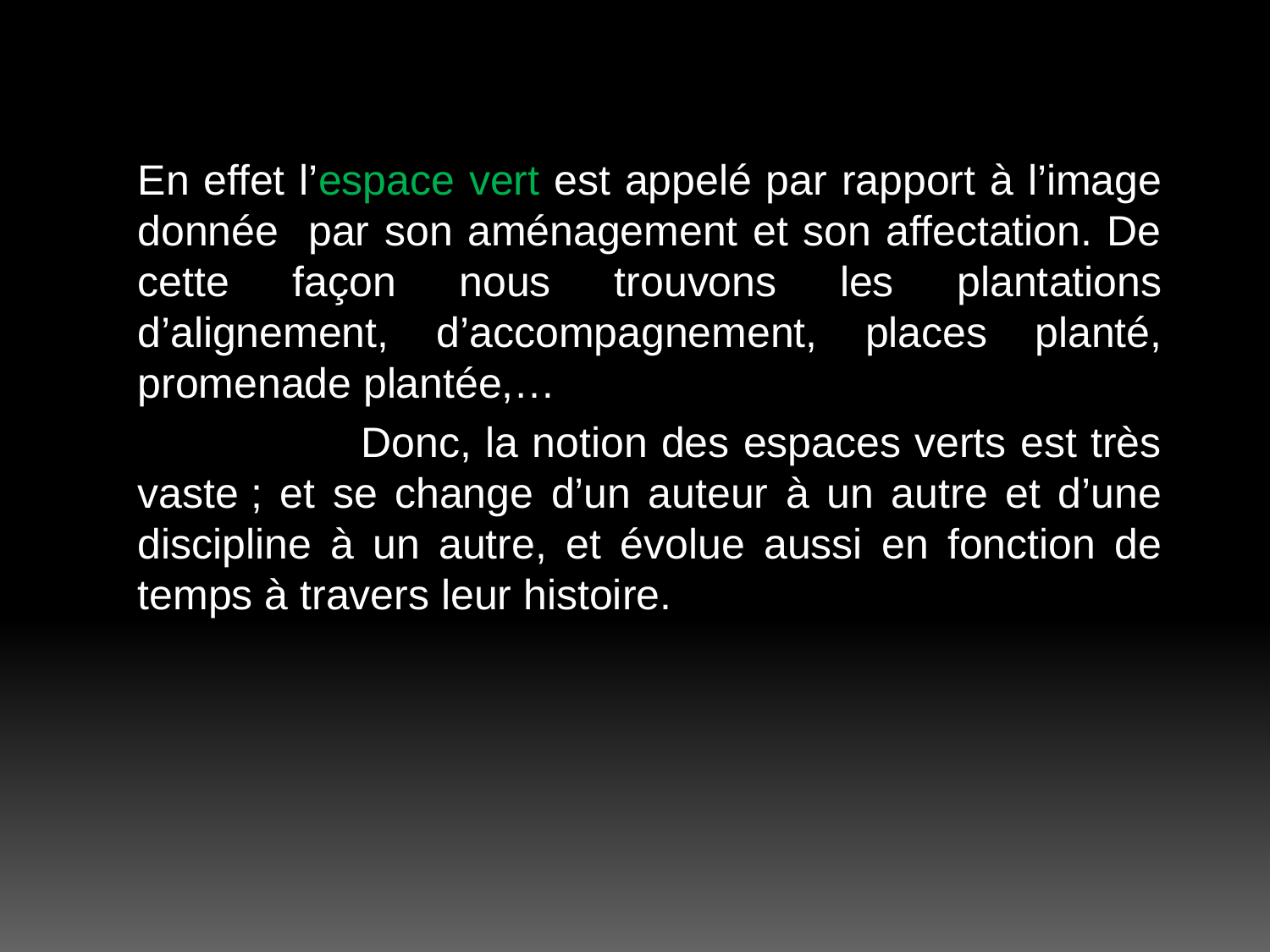

En effet l’espace vert est appelé par rapport à l’image donnée  par son aménagement et son affectation. De cette façon nous trouvons les plantations d’alignement, d’accompagnement, places planté, promenade plantée,…
                Donc, la notion des espaces verts est très vaste ; et se change d’un auteur à un autre et d’une discipline à un autre, et évolue aussi en fonction de temps à travers leur histoire.